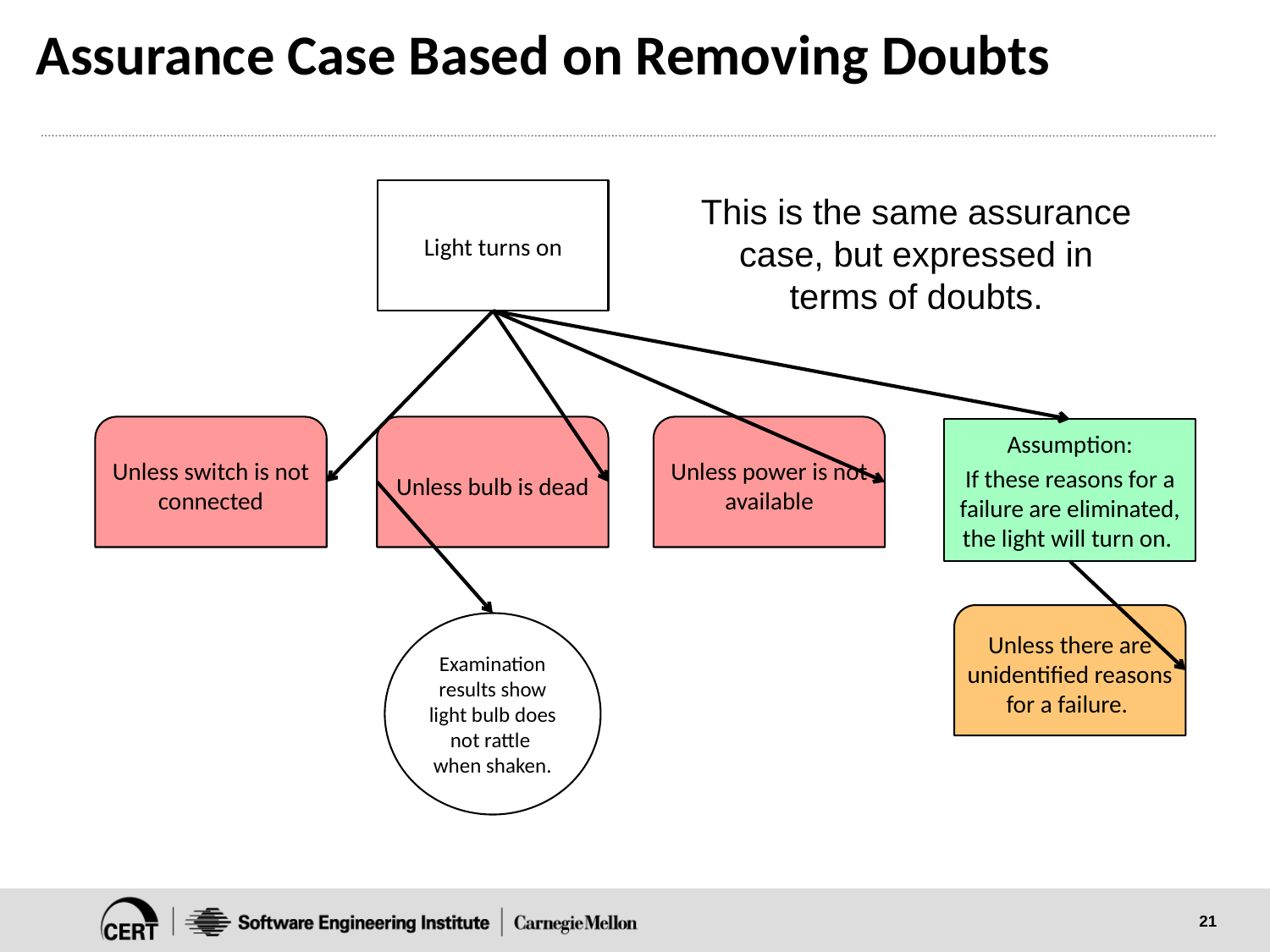

# Assurance Case Based on Removing Doubts
Light turns on
Unless switch is not connected
Unless bulb is dead
Unless power is not available
Assumption:
If these reasons for a failure are eliminated, the light will turn on.
Unless there are unidentified reasons for a failure.
Examination results show light bulb does not rattle  when shaken.
This is the same assurance case, but expressed in terms of doubts.